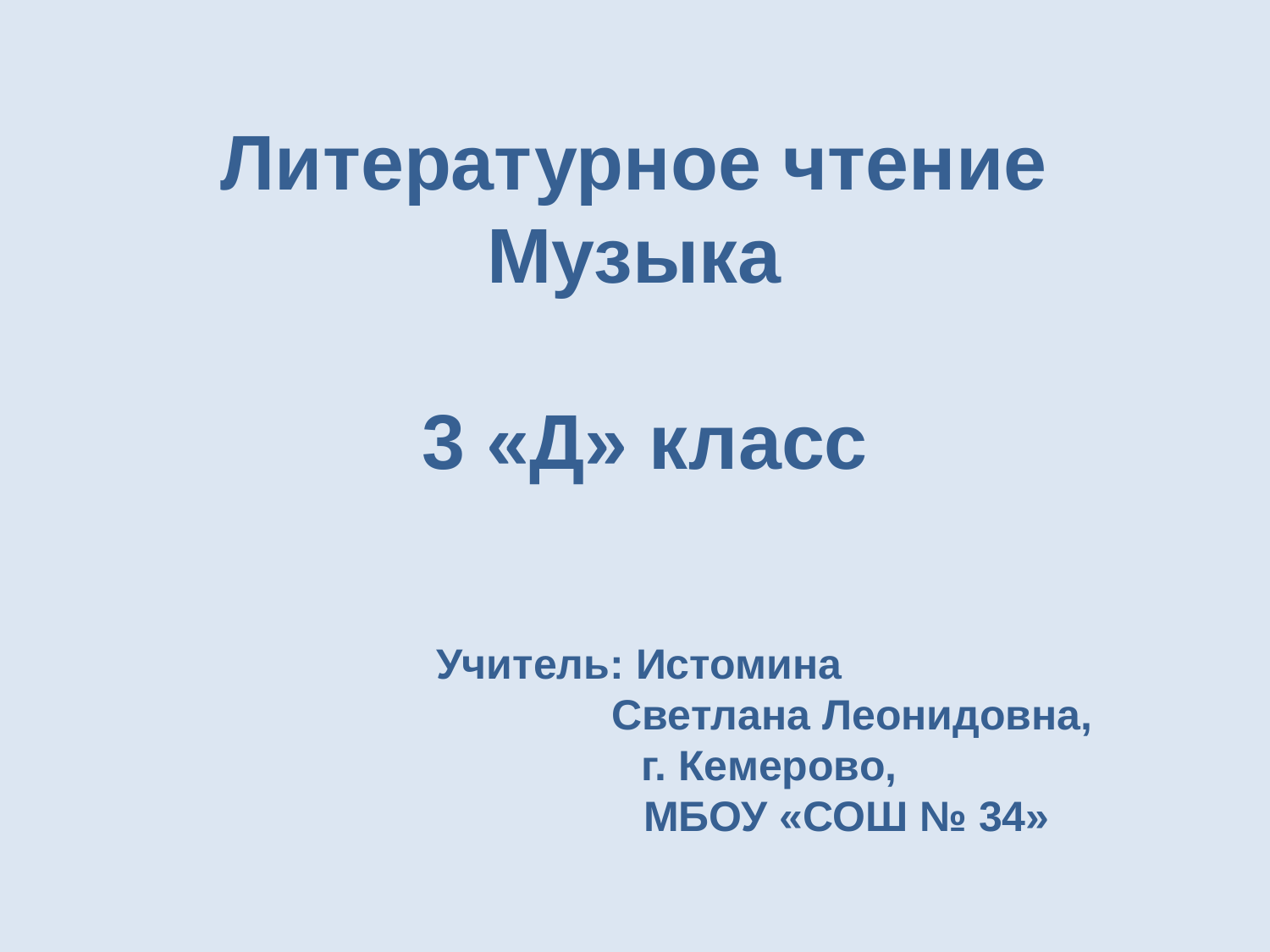

Литературное чтение
Музыка

3 «Д» класс

Учитель: Истомина
                                   Светлана Леонидовна,
                     г. Кемерово,
                                  МБОУ «СОШ № 34»